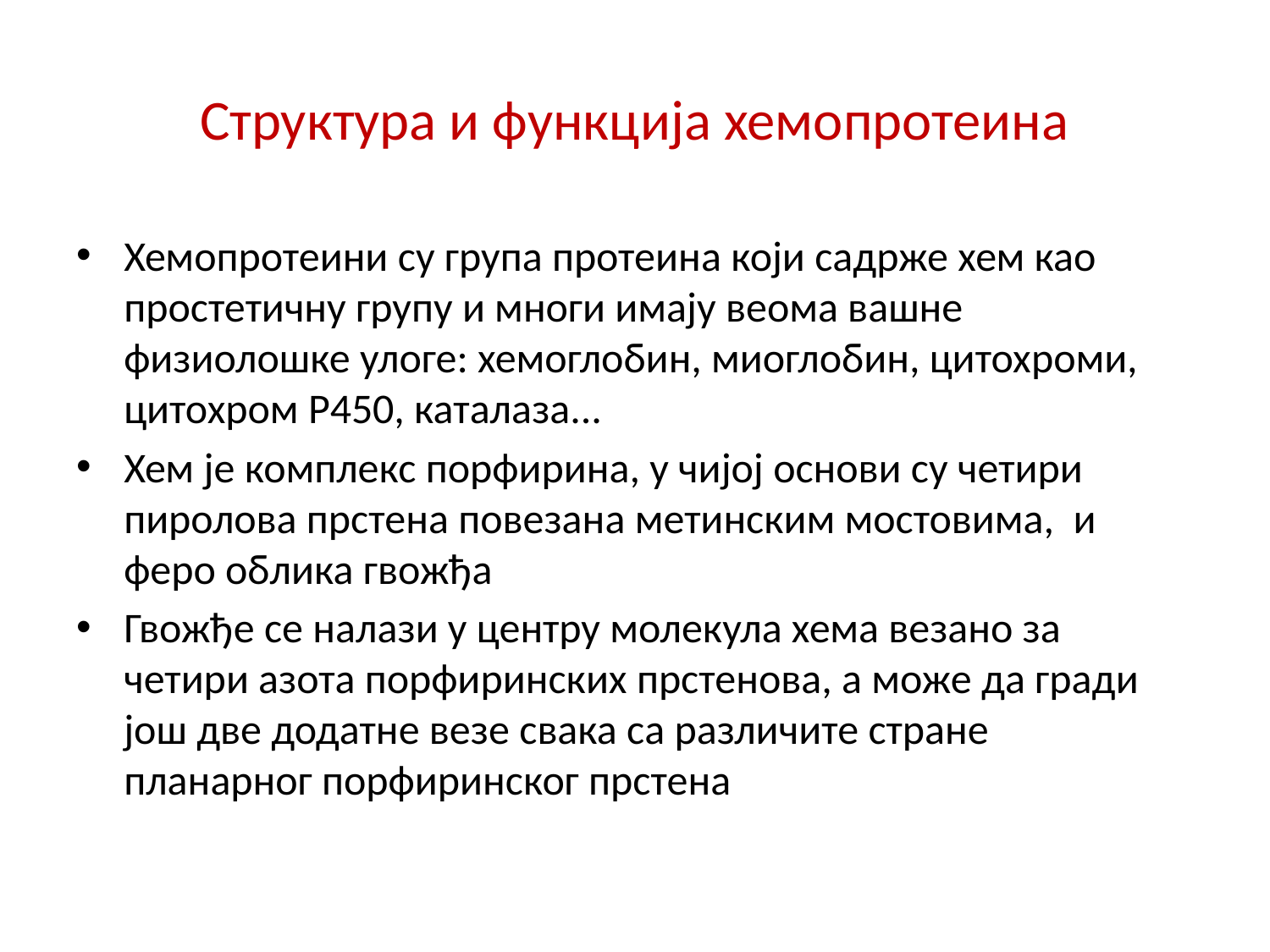

# Структура и функција хемопротеина
Хемопротеини су група протеина који садрже хем као простетичну групу и многи имају веома вашне физиолошке улоге: хемоглобин, миоглобин, цитохроми, цитохром Р450, каталаза...
Хем је комплекс порфирина, у чијој основи су четири пиролова прстена повезана метинским мостовима,  и феро облика гвожђа
Гвожђе се налази у центру молекула хема везано за четири азота порфиринских прстенова, а може да гради још две додатне везе свака са различите стране планарног порфиринског прстена